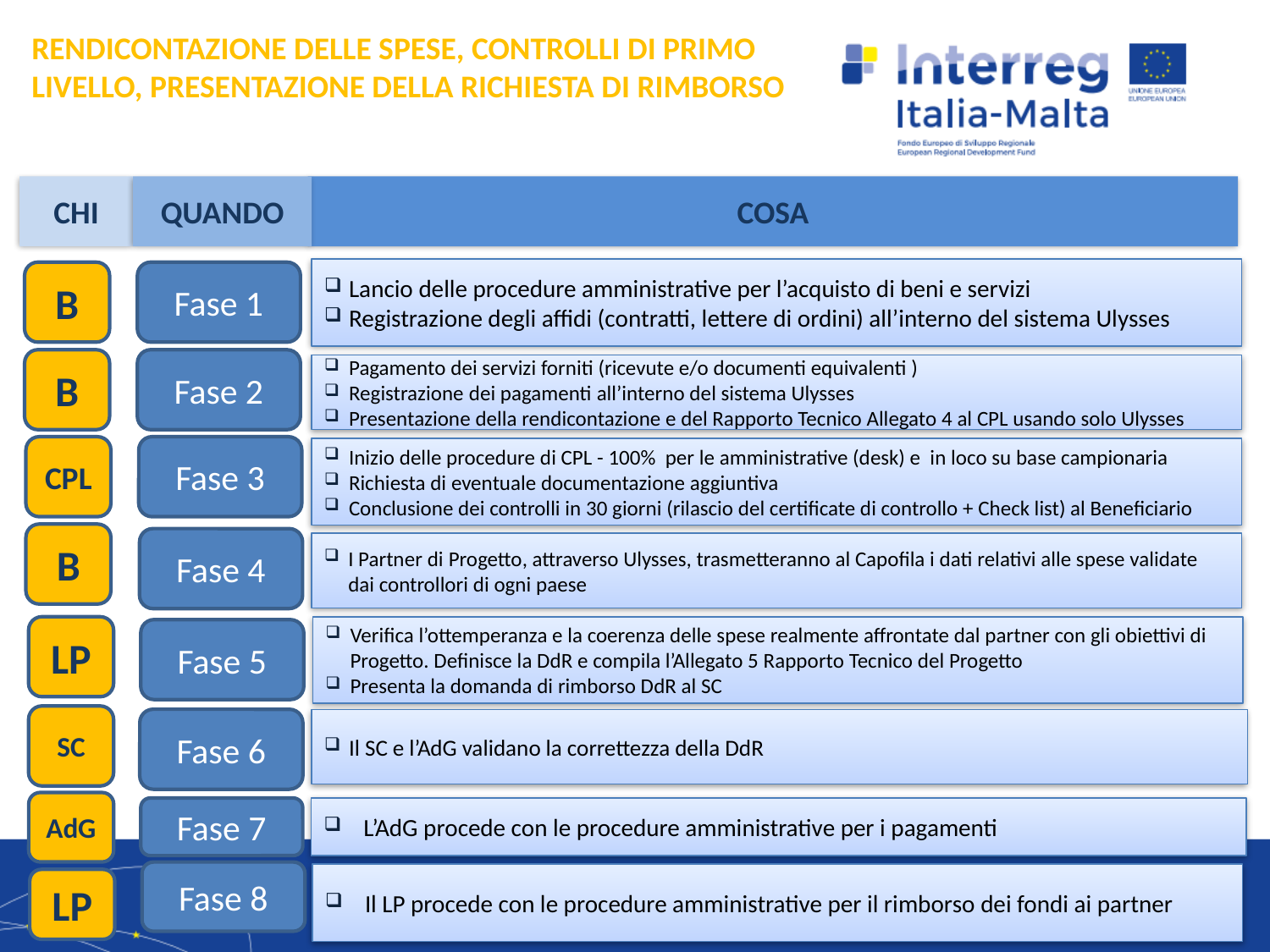

# RENDICONTAZIONE DELLE SPESE, CONTROLLI DI PRIMO LIVELLO, PRESENTAZIONE DELLA RICHIESTA DI RIMBORSO
CHI
QUANDO
COSA
Lancio delle procedure amministrative per l’acquisto di beni e servizi
Registrazione degli affidi (contratti, lettere di ordini) all’interno del sistema Ulysses
B
Fase 1
B
Fase 2
Pagamento dei servizi forniti (ricevute e/o documenti equivalenti )
Registrazione dei pagamenti all’interno del sistema Ulysses
Presentazione della rendicontazione e del Rapporto Tecnico Allegato 4 al CPL usando solo Ulysses
CPL
Fase 3
Inizio delle procedure di CPL - 100%  per le amministrative (desk) e  in loco su base campionaria
Richiesta di eventuale documentazione aggiuntiva
Conclusione dei controlli in 30 giorni (rilascio del certificate di controllo + Check list) al Beneficiario
B
Fase 4
I Partner di Progetto, attraverso Ulysses, trasmetteranno al Capofila i dati relativi alle spese validate dai controllori di ogni paese
LP
Verifica l’ottemperanza e la coerenza delle spese realmente affrontate dal partner con gli obiettivi di Progetto. Definisce la DdR e compila l’Allegato 5 Rapporto Tecnico del Progetto
Presenta la domanda di rimborso DdR al SC
Fase 5
SC
Fase 6
Il SC e l’AdG validano la correttezza della DdR
AdG
L’AdG procede con le procedure amministrative per i pagamenti
Fase 7
Fase 8
Il LP procede con le procedure amministrative per il rimborso dei fondi ai partner
LP
2/8/2021

7